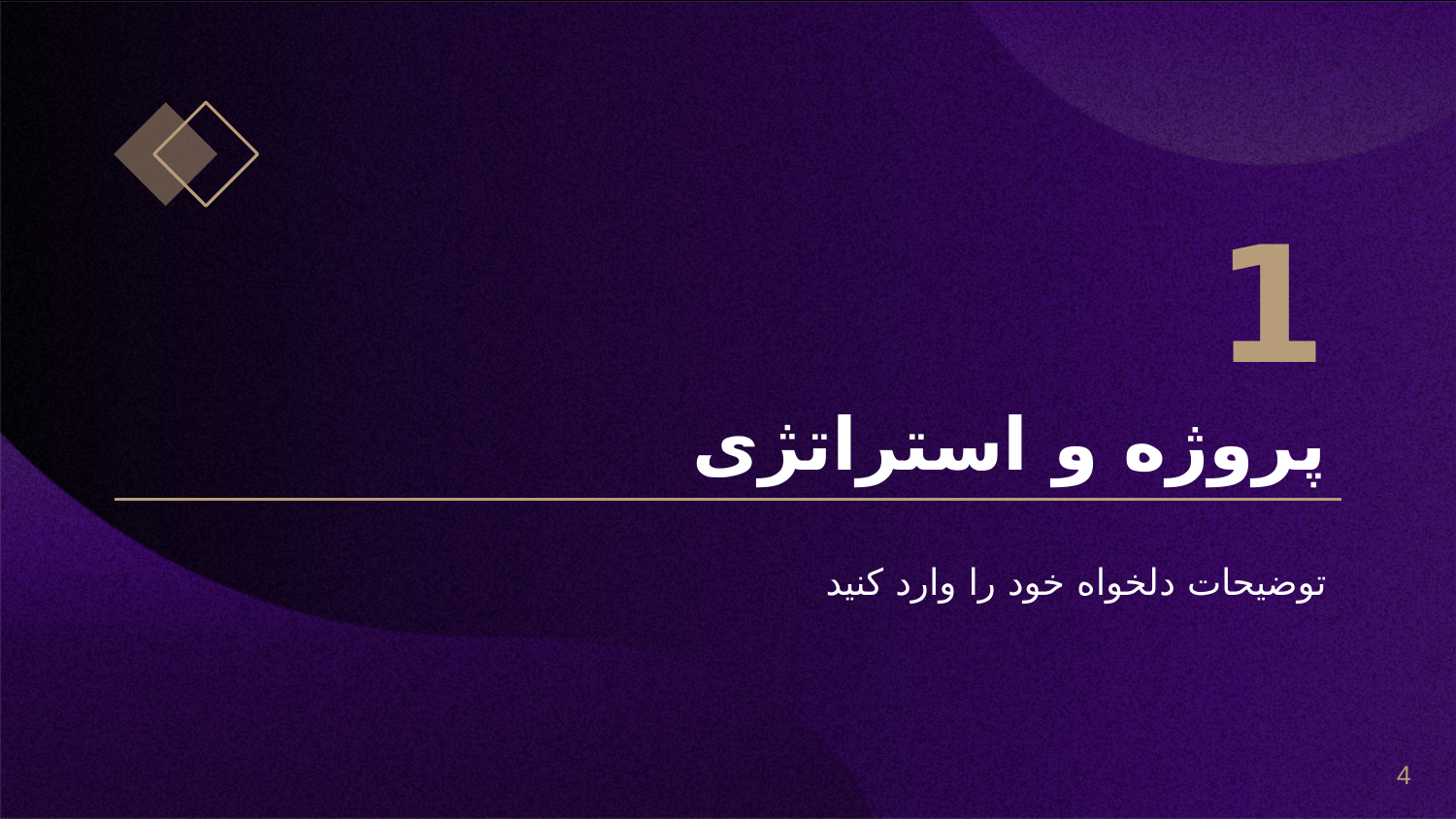

1
# پروژه و استراتژی
توضیحات دلخواه خود را وارد کنید
4